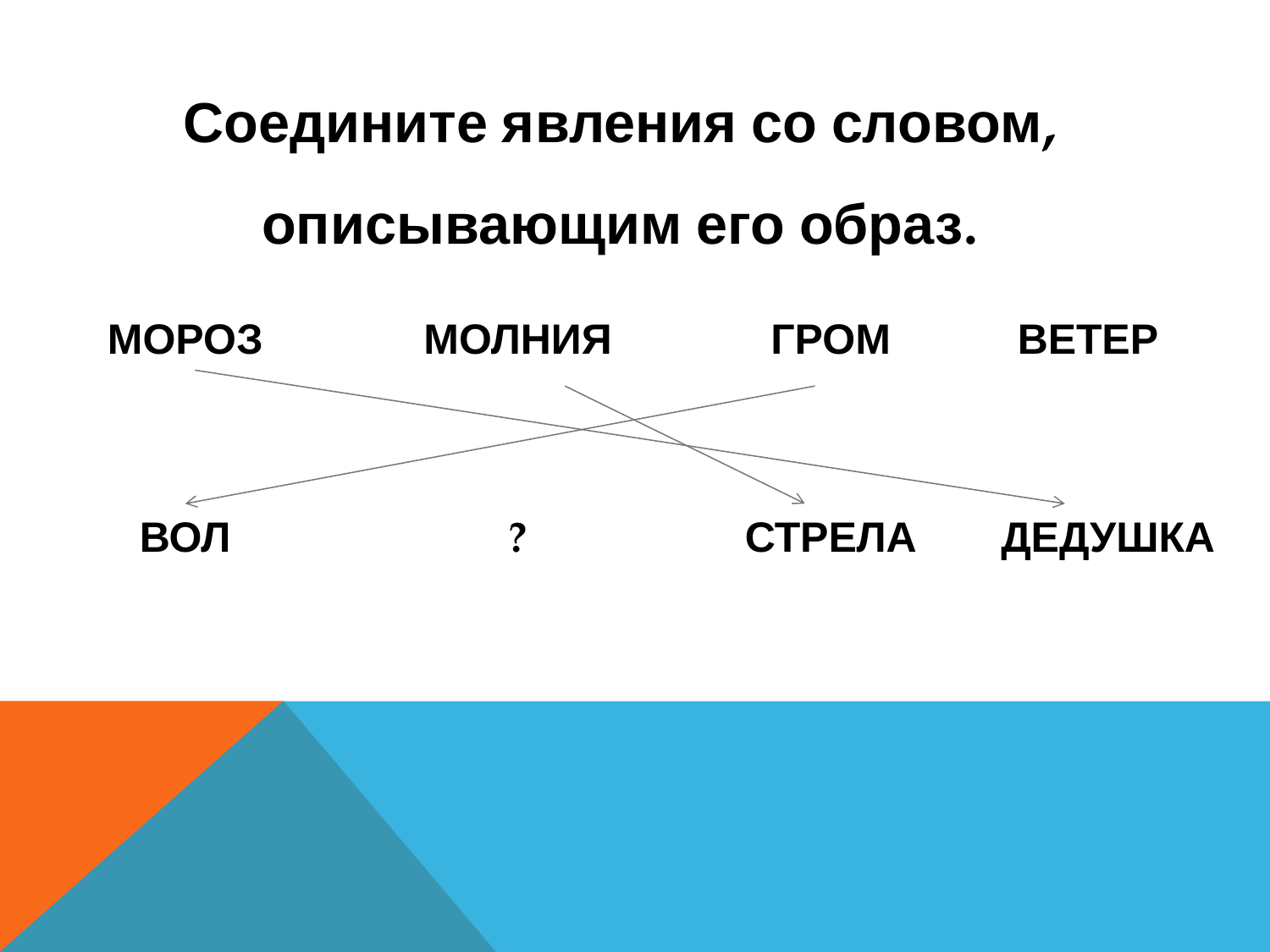

Соедините явления со словом,
 описывающим его образ.
МОРОЗ
МОЛНИЯ
ГРОМ
ВЕТЕР
ДЕДУШКА
СТРЕЛА
?
ВОЛ